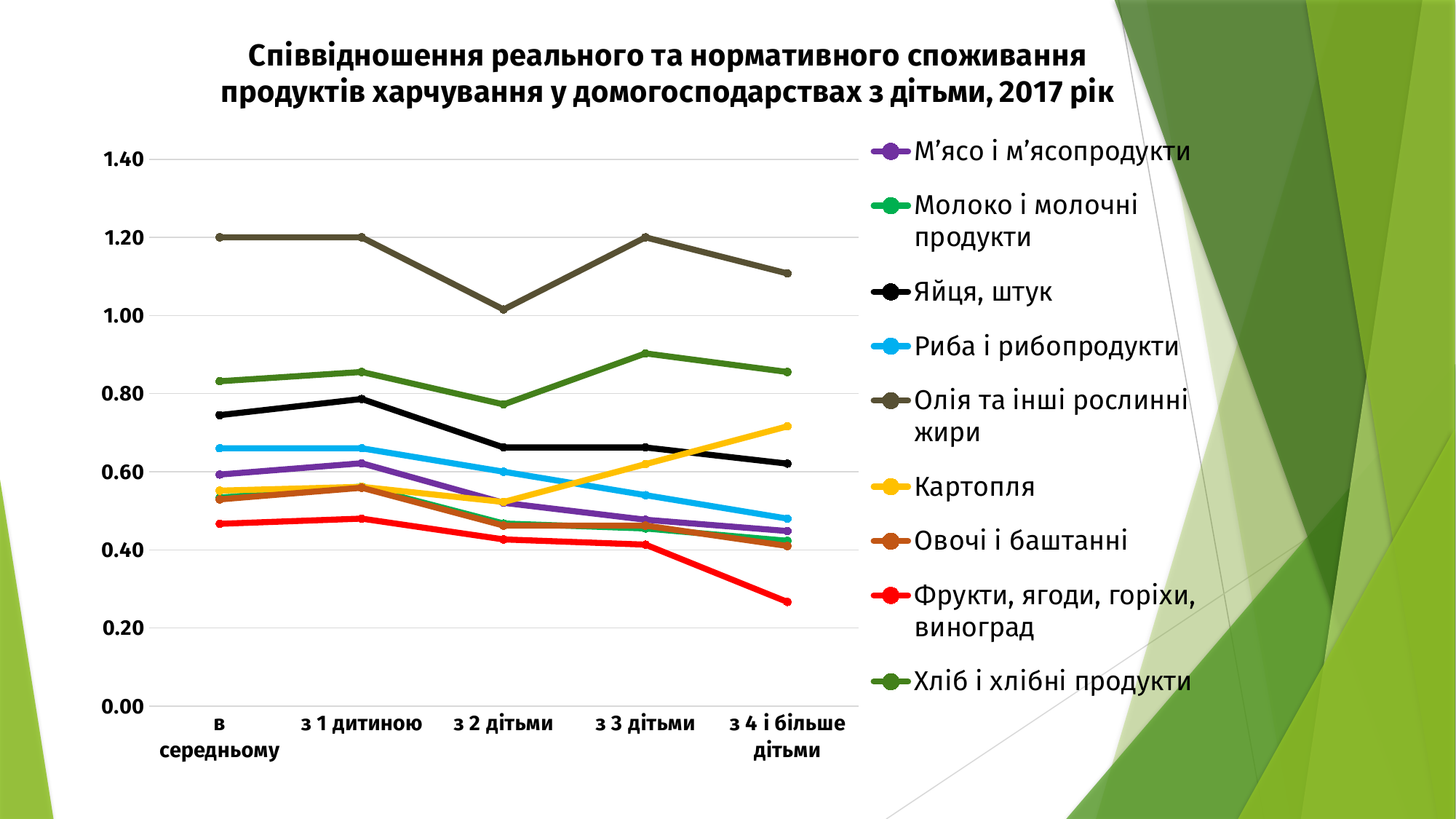

### Chart: Співвідношення реального та нормативного споживання продуктів харчування у домогосподарствах з дітьми, 2017 рік

| Category | М’ясо і м’ясопродукти | Молоко і молочні продукти | Яйця, штук | Риба і рибопродукти | Олія та інші рослинні жири | Картопля | Овочі і баштанні | Фрукти, ягоди, горіхи, виноград | Хліб і хлібні продукти |
|---|---|---|---|---|---|---|---|---|---|
| в середньому | 0.5927710843373494 | 0.5336842105263158 | 0.7448275862068965 | 0.66 | 1.2000000000000002 | 0.5516129032258065 | 0.529192546583851 | 0.4666666666666667 | 0.8316831683168318 |
| з 1 дитиною | 0.6216867469879518 | 0.5621052631578948 | 0.7862068965517242 | 0.66 | 1.2000000000000002 | 0.5612903225806452 | 0.5590062111801243 | 0.48000000000000004 | 0.8554455445544555 |
| з 2 дітьми | 0.5204819277108433 | 0.4673684210526316 | 0.6620689655172414 | 0.6 | 1.0153846153846156 | 0.5225806451612903 | 0.46211180124223605 | 0.4266666666666667 | 0.7722772277227723 |
| з 3 дітьми | 0.4771084337349397 | 0.45473684210526316 | 0.6620689655172414 | 0.54 | 1.2000000000000002 | 0.6193548387096774 | 0.46211180124223605 | 0.41333333333333333 | 0.902970297029703 |
| з 4 і більше дітьми | 0.44819277108433736 | 0.4231578947368421 | 0.6206896551724138 | 0.48 | 1.1076923076923078 | 0.7161290322580645 | 0.40993788819875776 | 0.26666666666666666 | 0.8554455445544555 |